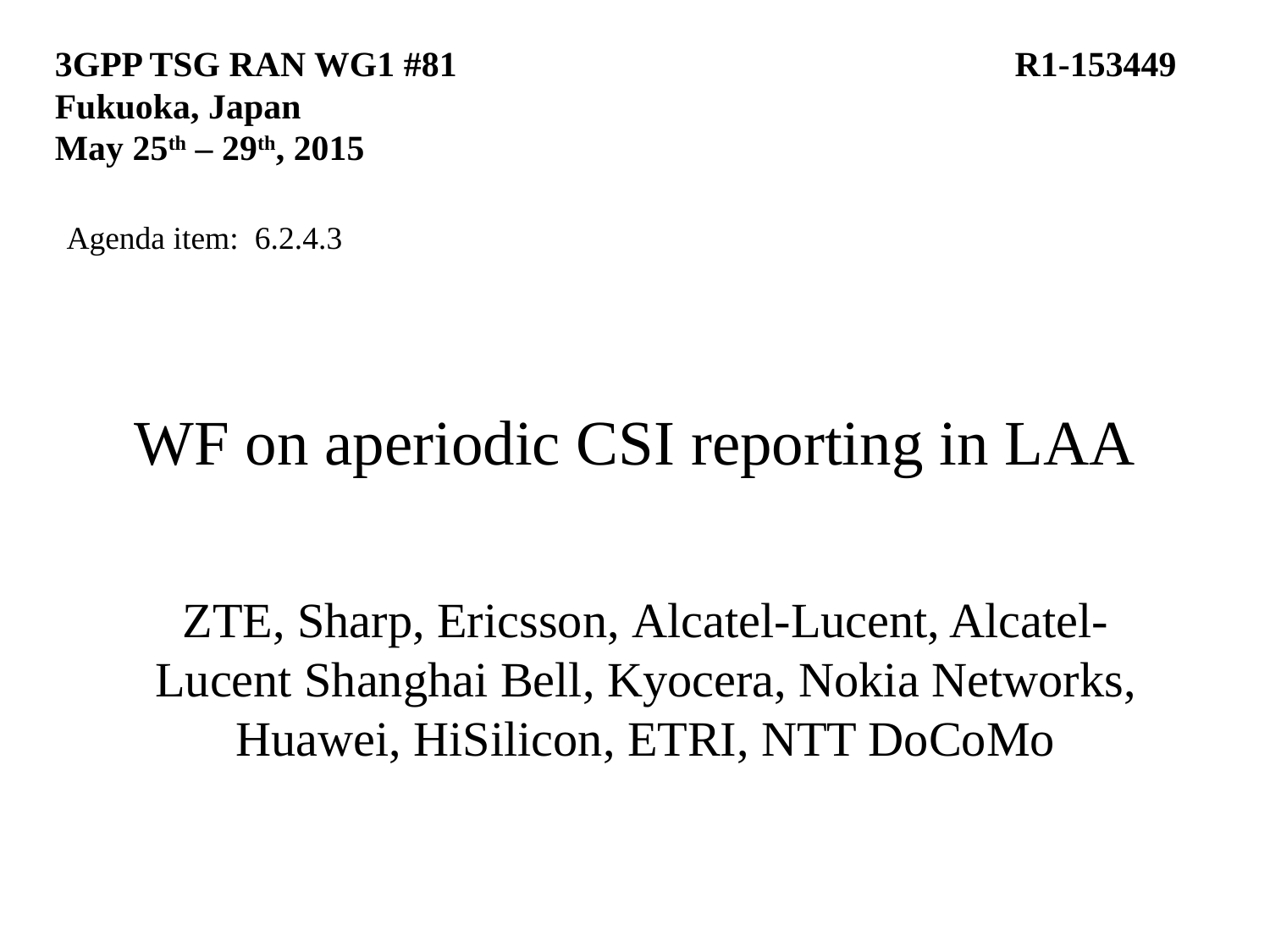

3GPP TSG RAN WG1 #81				        R1-153449
Fukuoka, Japan
May 25th – 29th, 2015
Agenda item:  6.2.4.3
WF on aperiodic CSI reporting in LAA
ZTE, Sharp, Ericsson, Alcatel-Lucent, Alcatel-Lucent Shanghai Bell, Kyocera, Nokia Networks, Huawei, HiSilicon, ETRI, NTT DoCoMo